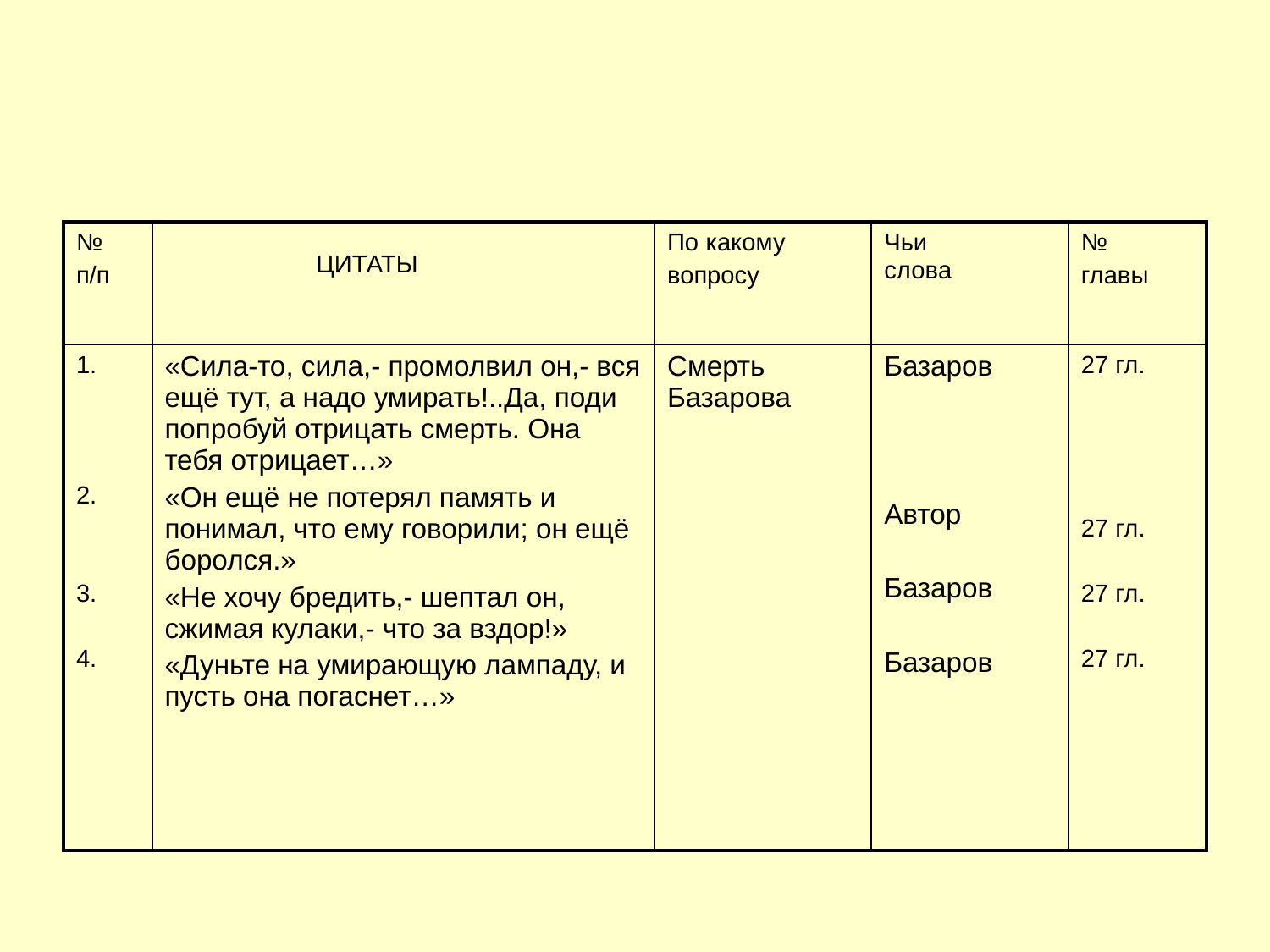

| № п/п | ЦИТАТЫ | По какому вопросу | Чьи слова | № главы |
| --- | --- | --- | --- | --- |
| 1. 2. 3. 4. | «Сила-то, сила,- промолвил он,- вся ещё тут, а надо умирать!..Да, поди попробуй отрицать смерть. Она тебя отрицает…» «Он ещё не потерял память и понимал, что ему говорили; он ещё боролся.» «Не хочу бредить,- шептал он, сжимая кулаки,- что за вздор!» «Дуньте на умирающую лампаду, и пусть она погаснет…» | Смерть Базарова | Базаров Автор Базаров Базаров | 27 гл. 27 гл. 27 гл. 27 гл. |